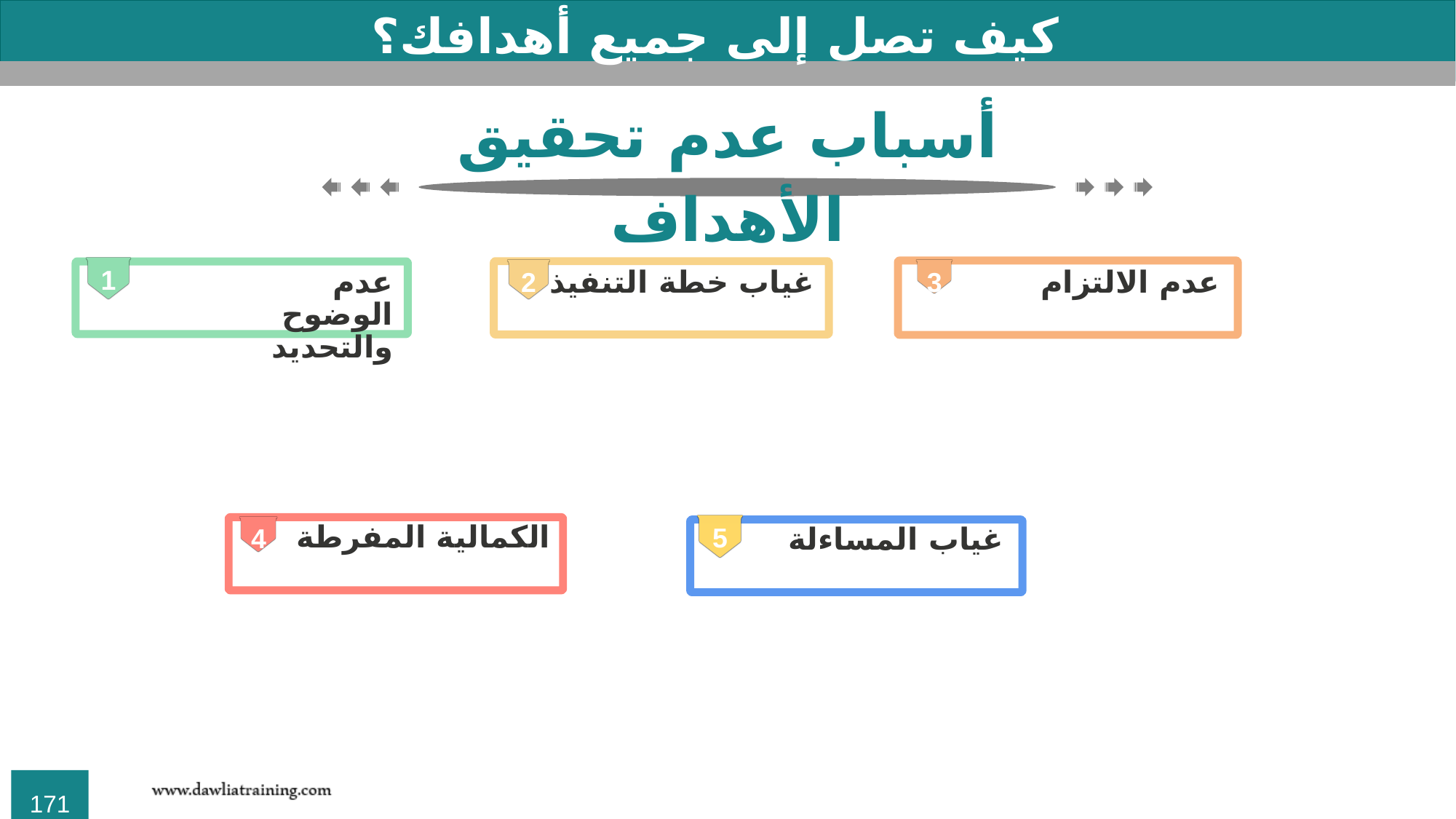

كيف تصل إلى جميع أهدافك؟
أسباب عدم تحقيق الأهداف

1

عدم الوضوح والتحديد
3

عدم الالتزام
2

غياب خطة التنفيذ
5

غياب المساءلة
4

الكمالية المفرطة